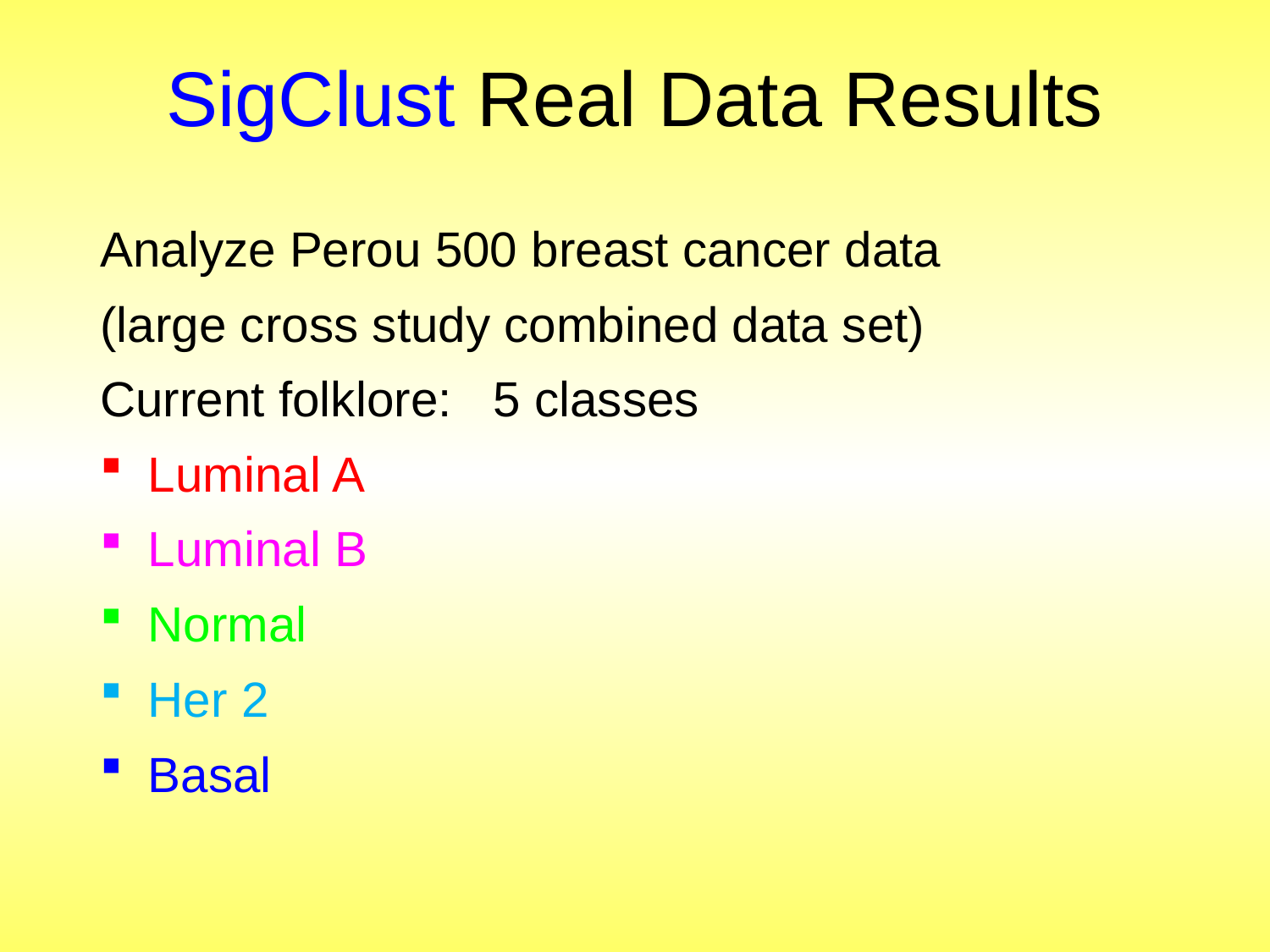

# SigClust Real Data Results
Analyze Perou 500 breast cancer data
(large cross study combined data set)
Current folklore:   5 classes
Luminal A
Luminal B
Normal
Her 2
Basal